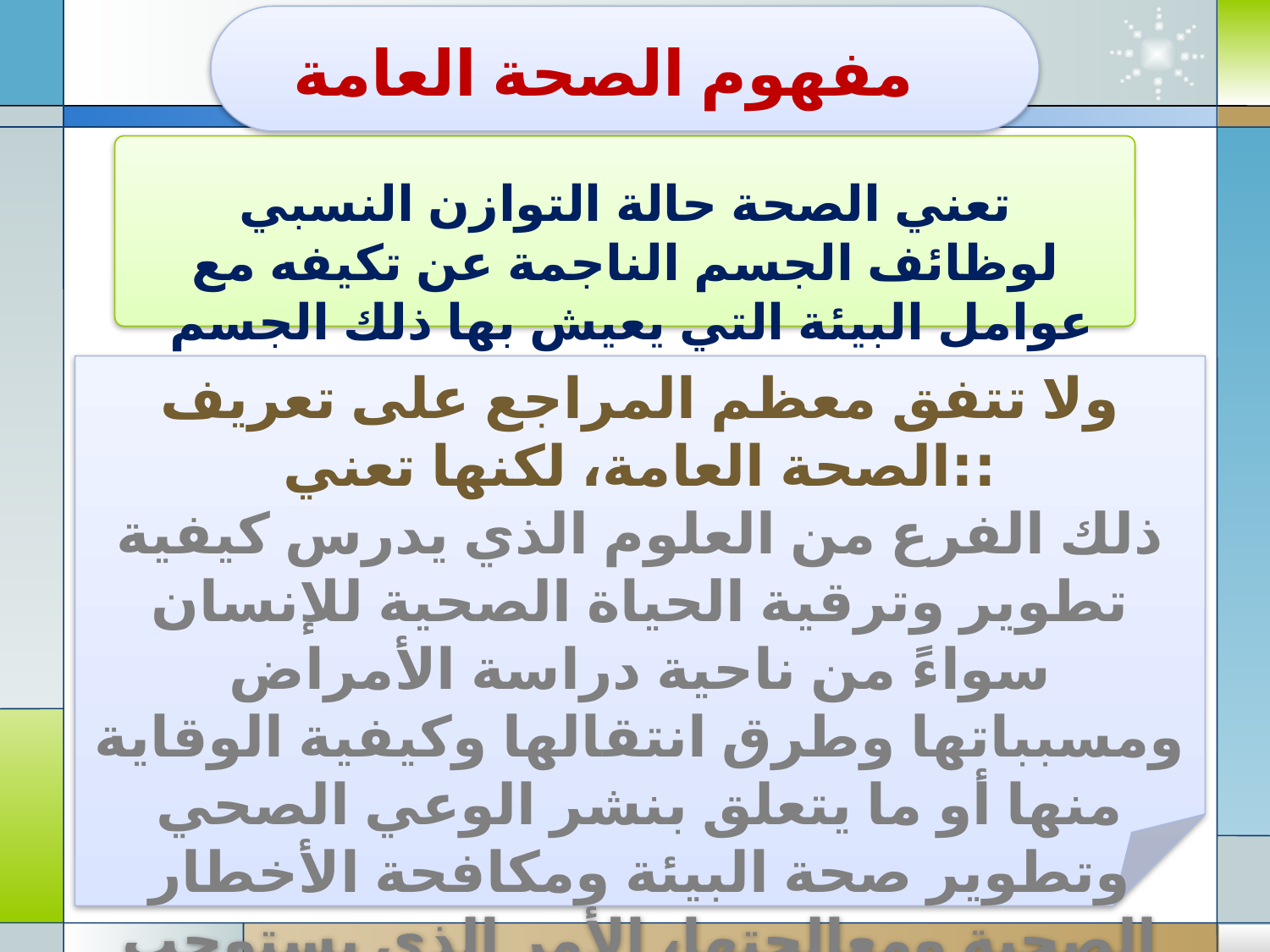

مفهوم الصحة العامة

تعني الصحة حالة التوازن النسبي لوظائف الجسم الناجمة عن تكيفه مع عوامل البيئة التي يعيش بها ذلك الجسم

ولا تتفق معظم المراجع على تعريف الصحة العامة، لكنها تعني::
ذلك الفرع من العلوم الذي يدرس كيفية تطوير وترقية الحياة الصحية للإنسان سواءً من ناحية دراسة الأمراض ومسبباتها وطرق انتقالها وكيفية الوقاية منها أو ما يتعلق بنشر الوعي الصحي وتطوير صحة البيئة ومكافحة الأخطار الصحية ومعالجتها، الأمر الذي يستوجب تحقيق السلامة والكفاية الجسمية والعقلية والاجتماعية الكاملة.